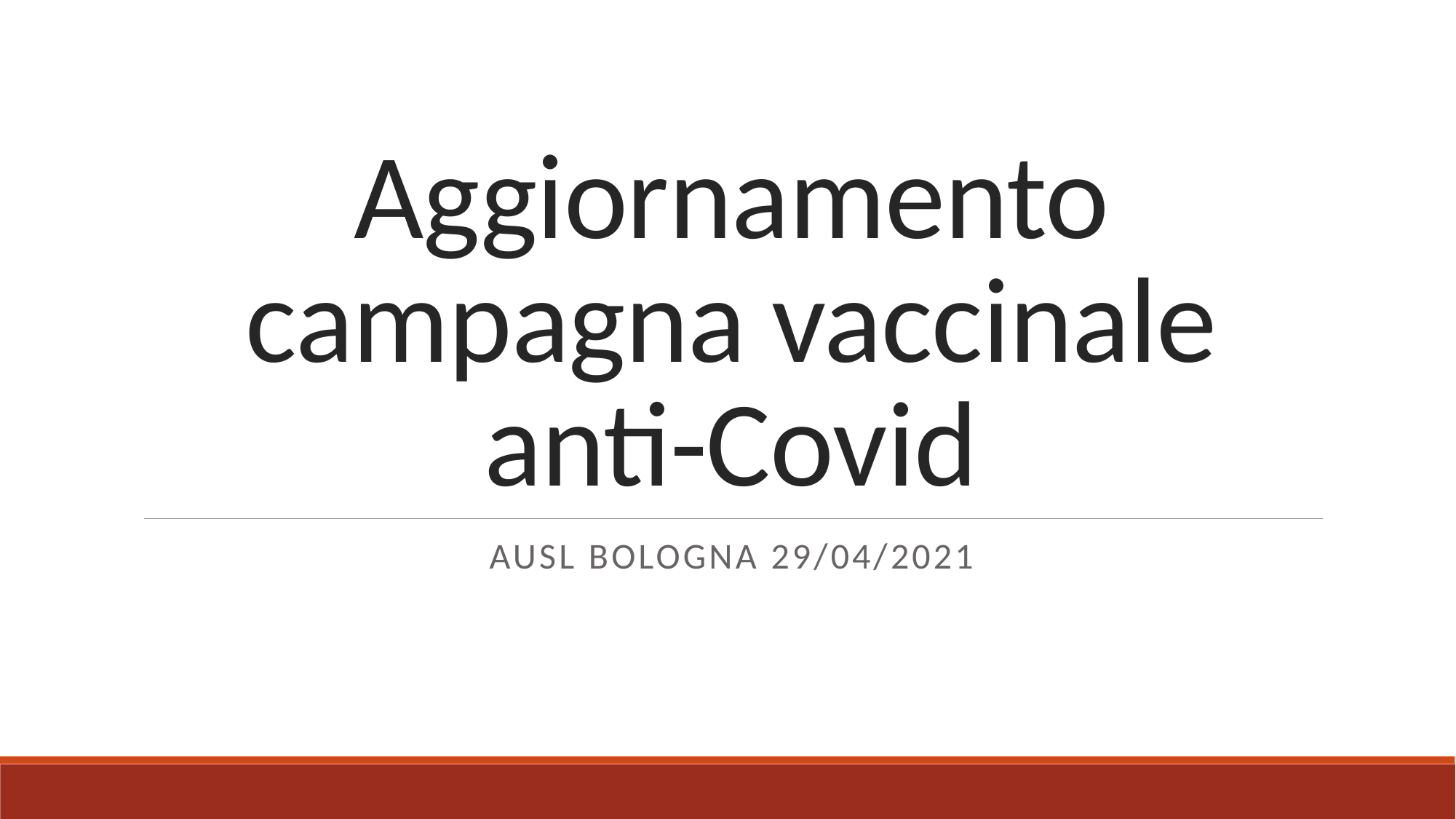

# Aggiornamento campagna vaccinale anti-Covid
Ausl bologna 29/04/2021